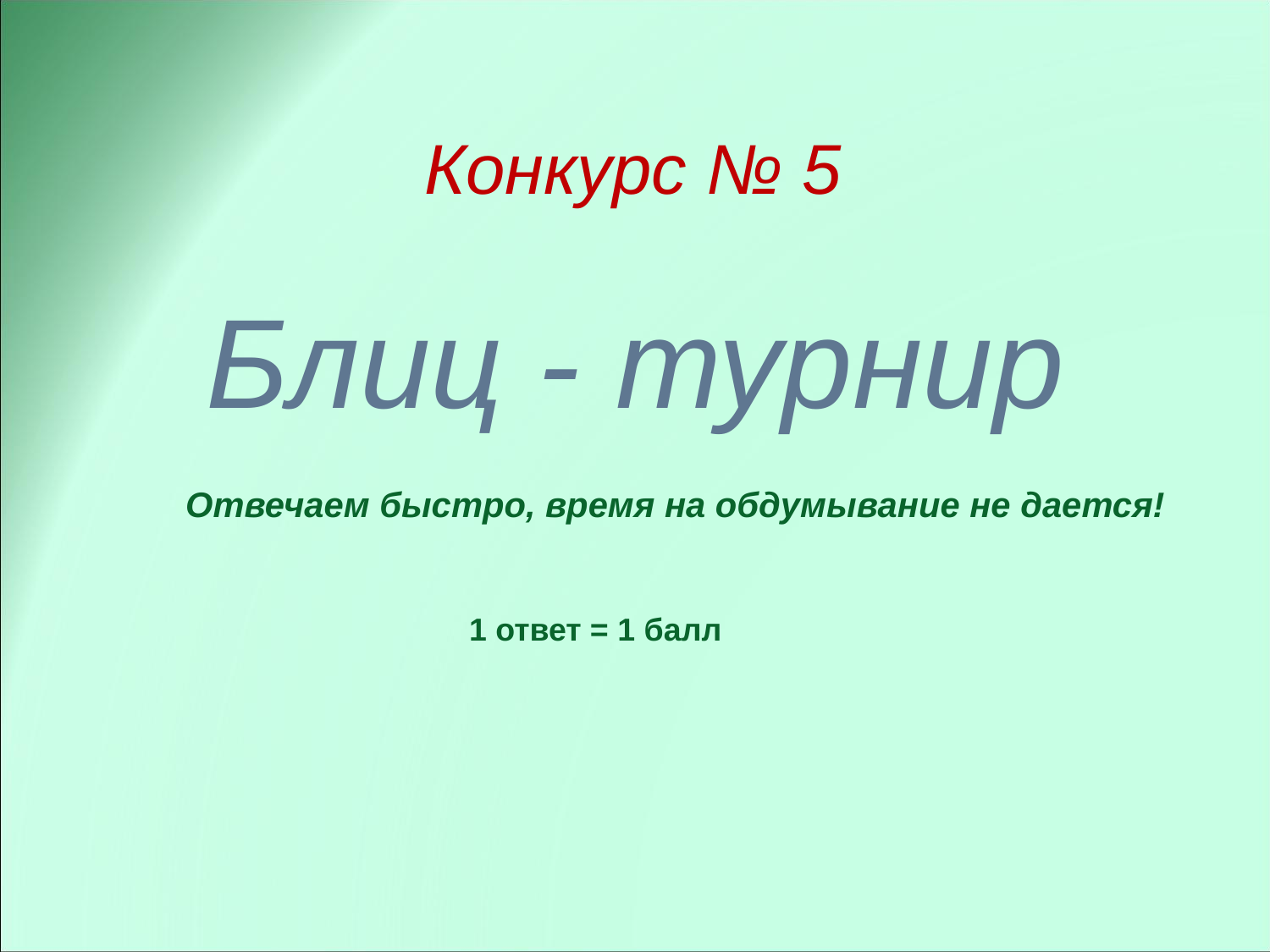

# Конкурс № 5
Блиц - турнир
Отвечаем быстро, время на обдумывание не дается!
1 ответ = 1 балл